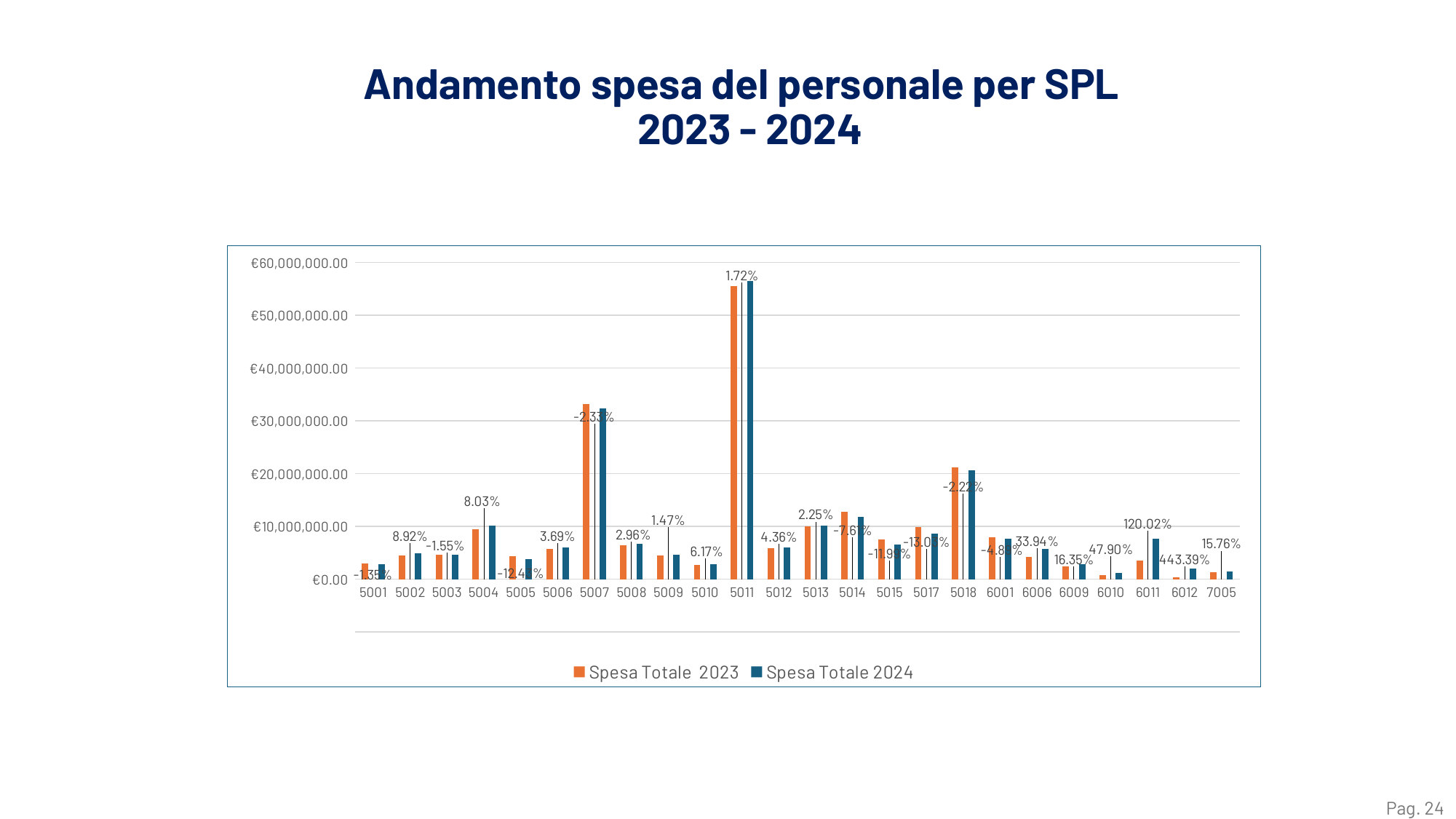

Andamento spesa del personale per SPL
 2023 - 2024

### Chart

| Category | Spesa Totale  2023 | Variazione Spesa Totale  - %  | Spesa Totale 2024 |
|---|---|---|---|
| 5001 | 2927914.0 | -0.0135 | 2888422.91 |
| 5002 | 4542225.33 | 0.0892 | 4947502.25 |
| 5003 | 4649018.96 | -0.0155 | 4576742.78 |
| 5004 | 9413215.37 | 0.0803 | 10169248.23 |
| 5005 | 4407097.98 | -0.1243 | 3859456.33 |
| 5006 | 5782252.17 | 0.0369 | 5995854.89 |
| 5007 | 33145155.59 | -0.0233 | 32372441.82 |
| 5008 | 6460513.84 | 0.0296 | 6651500.5 |
| 5009 | 4550573.2 | 0.0147 | 4617500.97 |
| 5010 | 2659963.87 | 0.0617 | 2824080.92 |
| 5011 | 55515631.48 | 0.0172 | 56470360.54 |
| 5012 | 5796356.1 | 0.0436 | 6049116.08 |
| 5013 | 9964236.64 | 0.0225 | 10188795.13 |
| 5014 | 12808557.7 | -0.0761 | 11833262.66 |
| 5015 | 7485378.63 | -0.1199 | 6587971.14 |
| 5017 | 9919446.64 | -0.1303 | 8626608.44 |
| 5018 | 21157138.54 | -0.0222 | 20686427.05 |
| 6001 | 7978299.71 | -0.0489 | 7588005.3 |
| 6006 | 4257659.45 | 0.3394 | 5702625.16 |
| 6009 | 2469282.57 | 0.1635 | 2873056.31 |
| 6010 | 826720.13 | 0.479 | 1222750.4 |
| 6011 | 3463654.57 | 1.2002 | 7620750.27 |
| 6012 | 376754.09 | 4.4339 | 2047229.5 |
| 7005 | 1273707.37 | 0.1576 | 1474395.34 |
Pag. 24